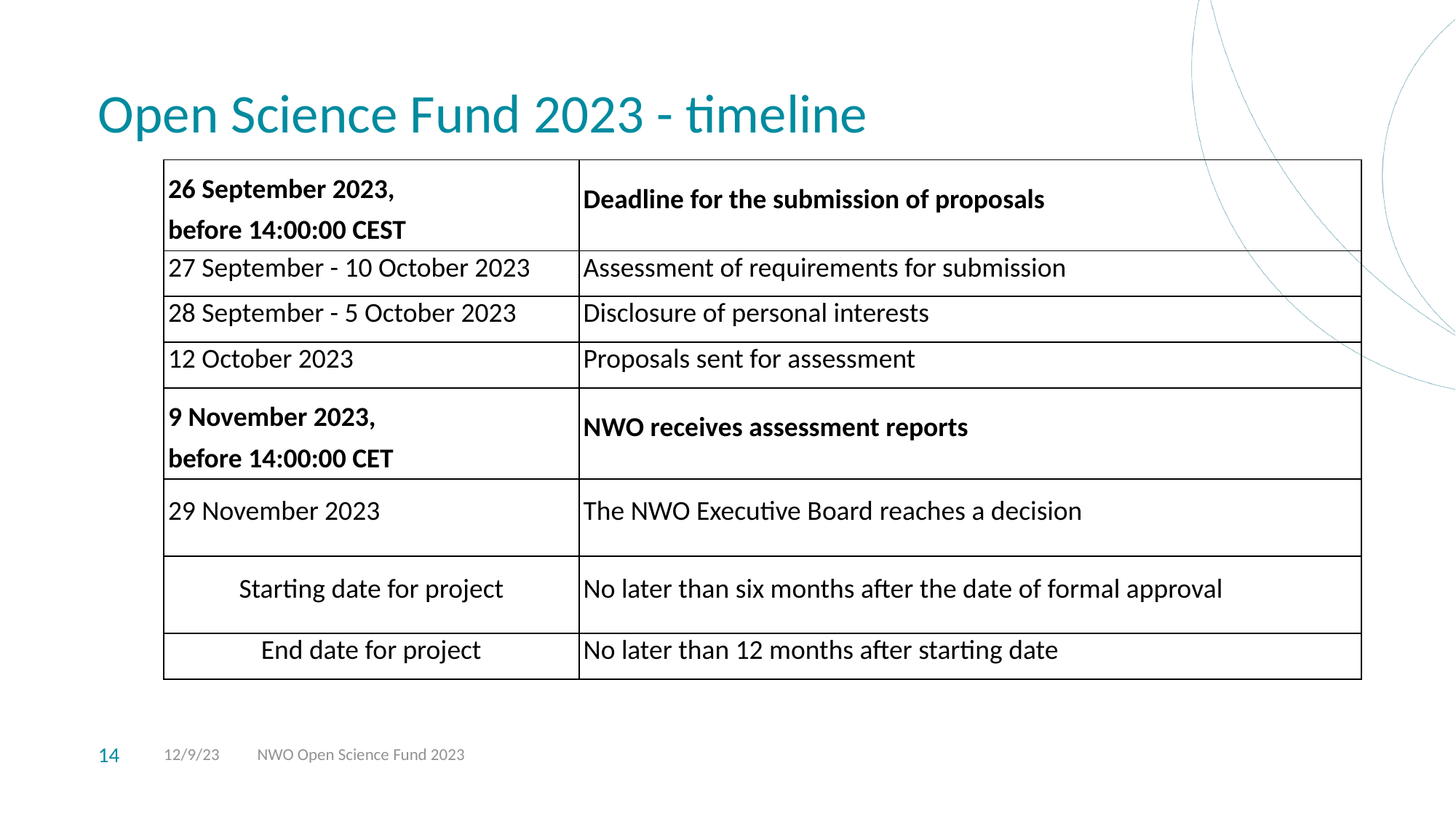

# Open Science Fund 2023 - timeline
| 26 September 2023, before 14:00:00 CEST | Deadline for the submission of proposals |
| --- | --- |
| 27 September - 10 October 2023 | Assessment of requirements for submission |
| 28 September - 5 October 2023 | Disclosure of personal interests |
| 12 October 2023 | Proposals sent for assessment |
| 9 November 2023, before 14:00:00 CET | NWO receives assessment reports |
| 29 November 2023 | The NWO Executive Board reaches a decision |
| Starting date for project | No later than six months after the date of formal approval |
| End date for project | No later than 12 months after starting date |
14
12/9/23
NWO Open Science Fund 2023